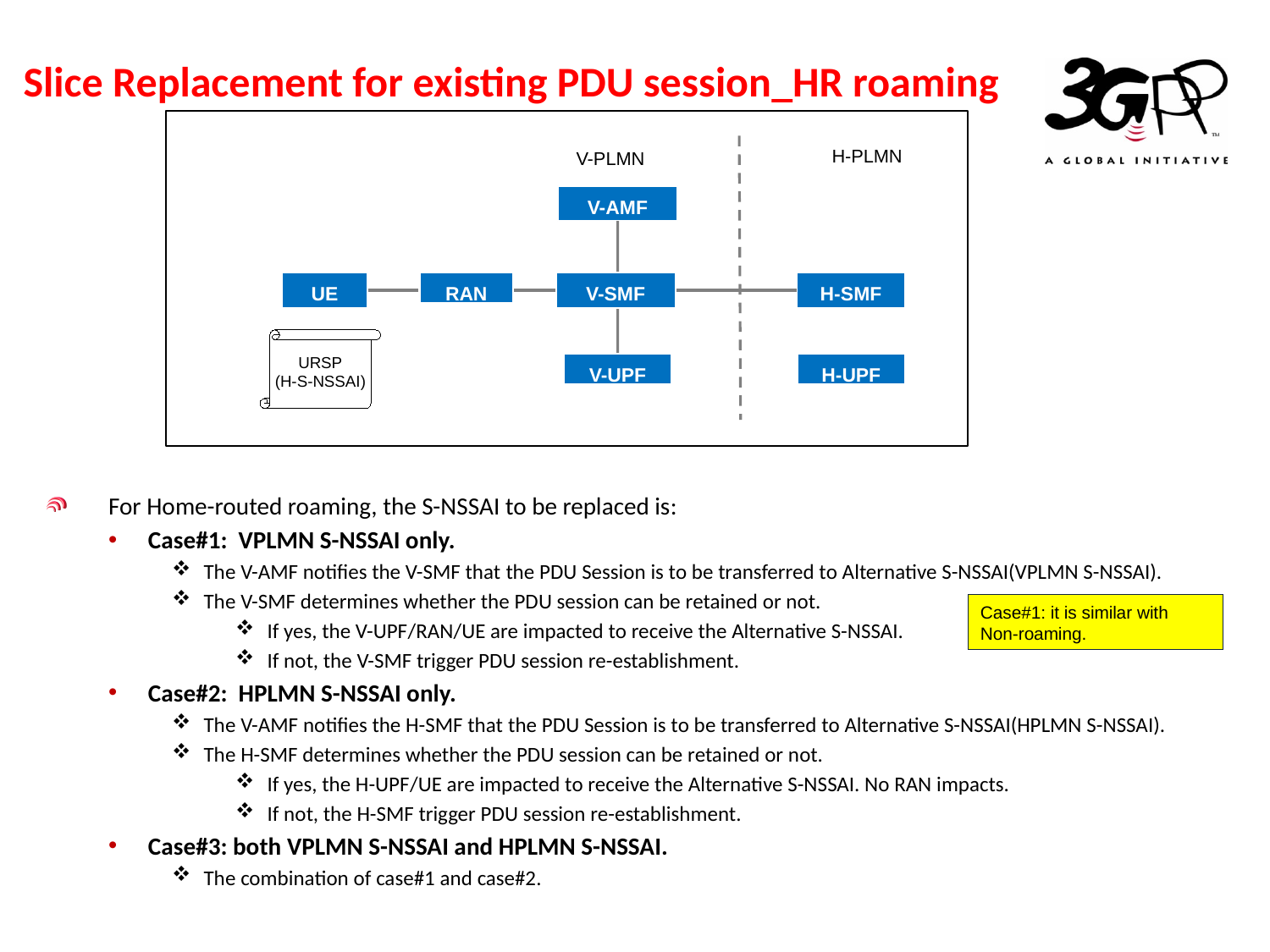

# Slice Replacement for existing PDU session_HR roaming

H-PLMN
V-PLMN
V-AMF
UE
RAN
V-SMF
H-SMF

URSP
(H-S-NSSAI)
V-UPF
H-UPF
For Home-routed roaming, the S-NSSAI to be replaced is:
Case#1:  VPLMN S-NSSAI only.
The V-AMF notifies the V-SMF that the PDU Session is to be transferred to Alternative S-NSSAI(VPLMN S-NSSAI).
The V-SMF determines whether the PDU session can be retained or not.
If yes, the V-UPF/RAN/UE are impacted to receive the Alternative S-NSSAI.
If not, the V-SMF trigger PDU session re-establishment.
Case#2:  HPLMN S-NSSAI only.
The V-AMF notifies the H-SMF that the PDU Session is to be transferred to Alternative S-NSSAI(HPLMN S-NSSAI).
The H-SMF determines whether the PDU session can be retained or not.
If yes, the H-UPF/UE are impacted to receive the Alternative S-NSSAI. No RAN impacts.
If not, the H-SMF trigger PDU session re-establishment.
Case#3: both VPLMN S-NSSAI and HPLMN S-NSSAI.
The combination of case#1 and case#2.
Case#1: it is similar with Non-roaming.